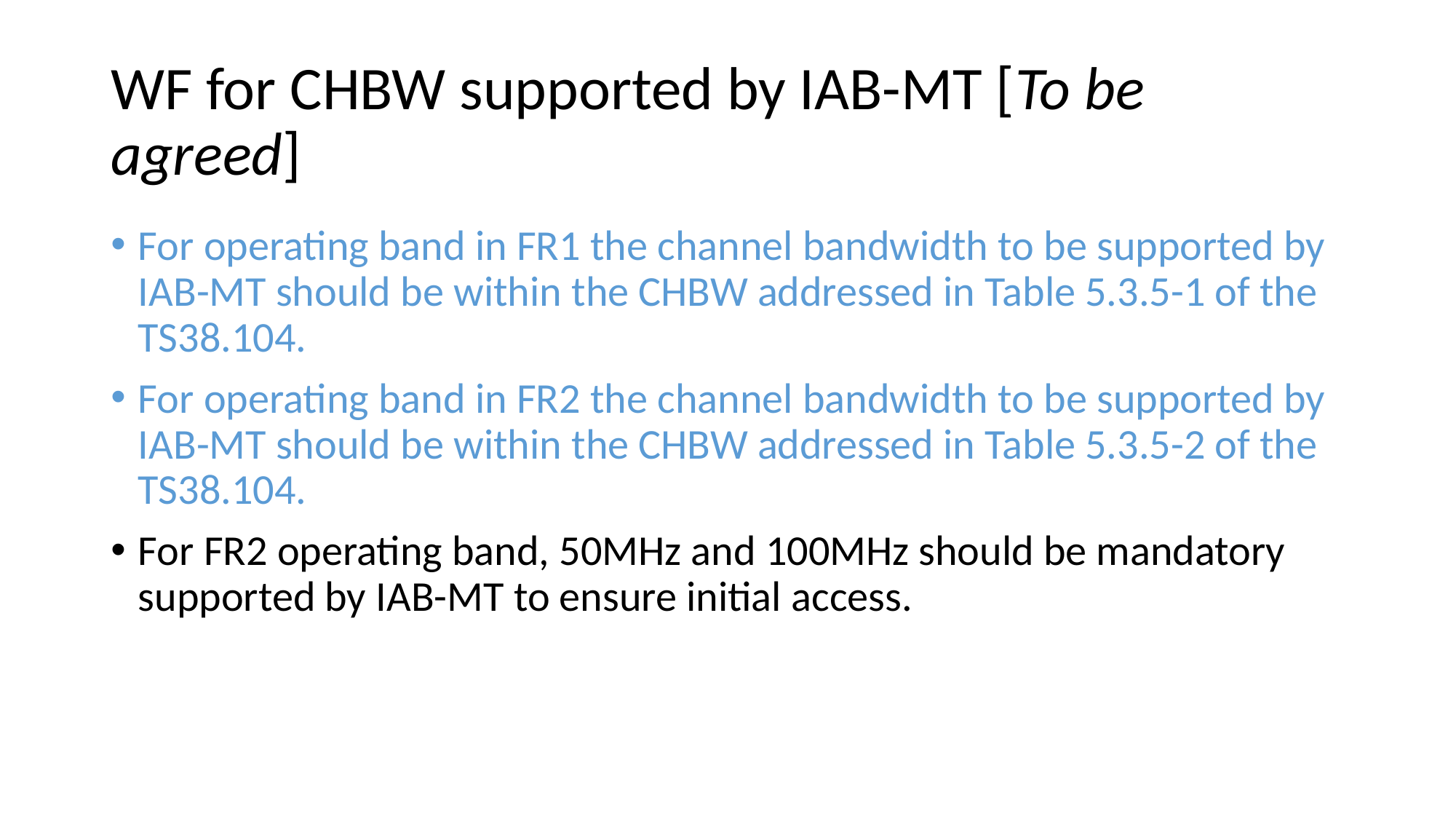

# WF for CHBW supported by IAB-MT [To be agreed]
For operating band in FR1 the channel bandwidth to be supported by IAB-MT should be within the CHBW addressed in Table 5.3.5-1 of the TS38.104.
For operating band in FR2 the channel bandwidth to be supported by IAB-MT should be within the CHBW addressed in Table 5.3.5-2 of the TS38.104.
For FR2 operating band, 50MHz and 100MHz should be mandatory supported by IAB-MT to ensure initial access.